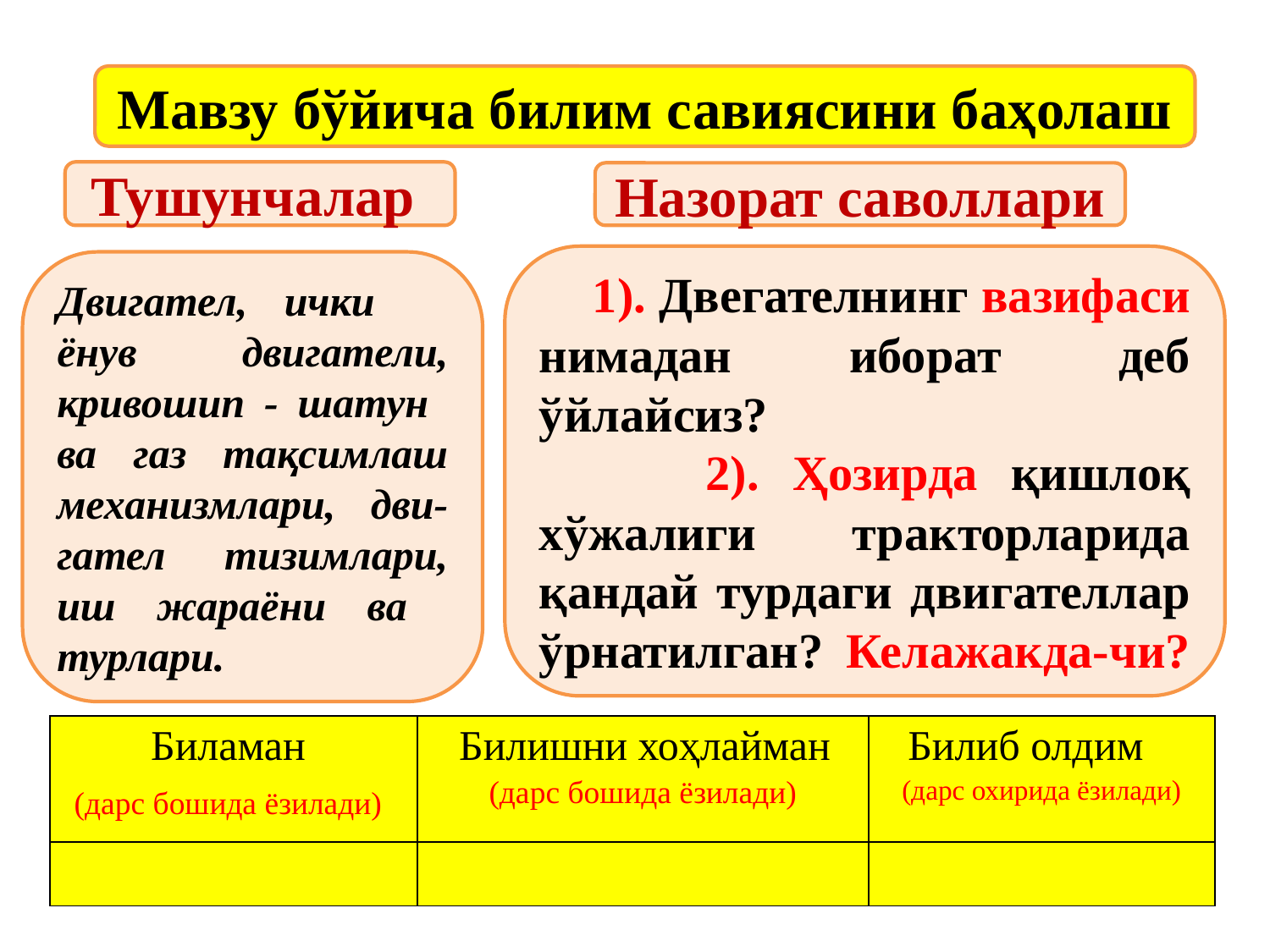

Мавзу бўйича билим савиясини баҳолаш
Тушунчалар
Назорат саволлари
     1). Двегателнинг вазифаси нимадан иборат деб ўйлайсиз?
     2). Ҳозирда қишлоқ хўжалиги тракторларида қандай турдаги двигателлар ўрнатилган? Келажакда-чи?
Двигател, ички   ёнув двигатели, кривошип - шатун  ва газ тақсимлаш механизмлари, дви-гател тизимлари, иш жараёни ва  турлари.
| Биламан (дарс бошида ёзилади) | Билишни хоҳлайман (дарс бошида ёзилади) | Билиб олдим (дарс охирида ёзилади) |
| --- | --- | --- |
|  |  |  |